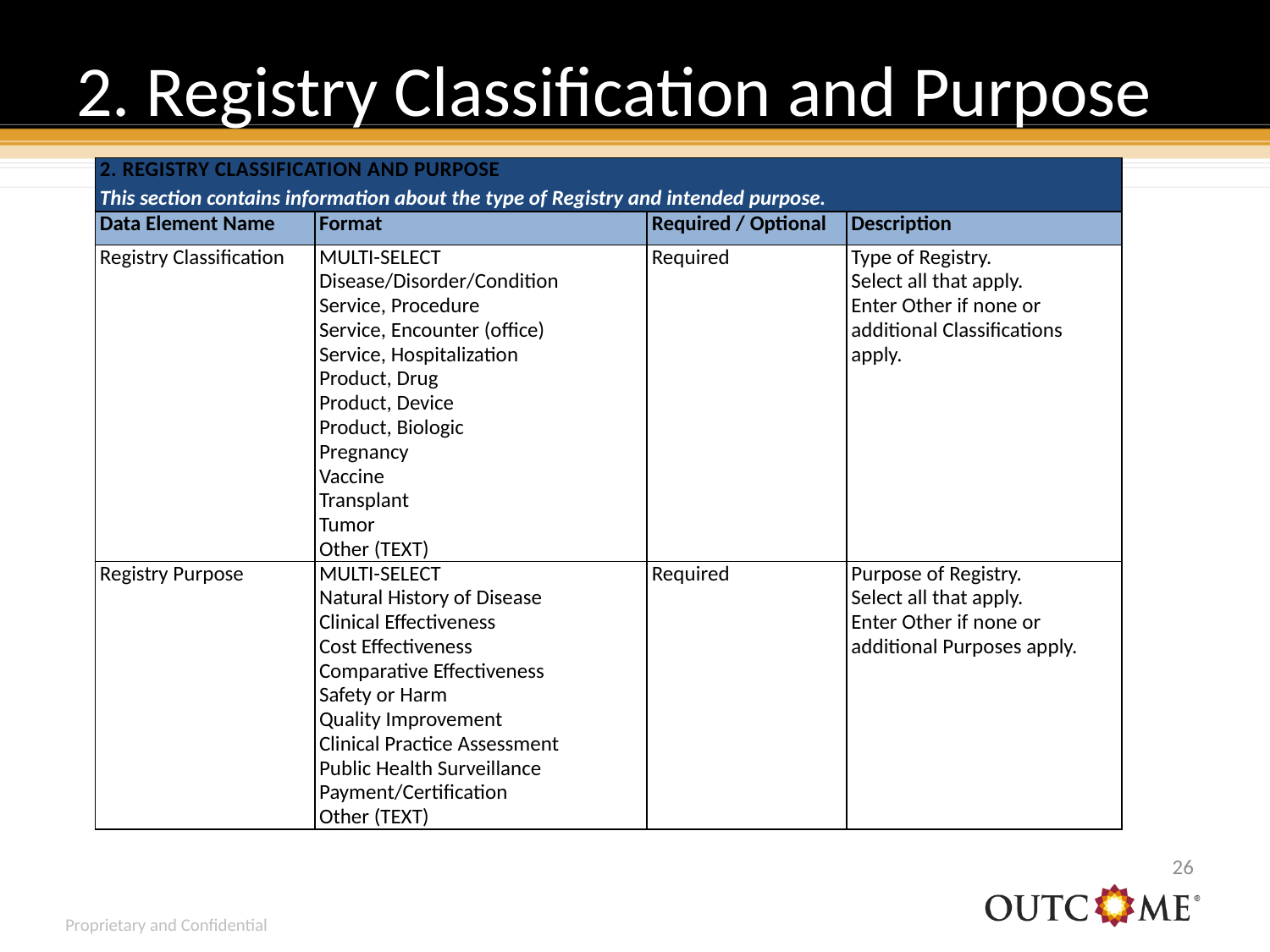

# 2. Registry Classification and Purpose
| 2. Registry Classification and Purpose This section contains information about the type of Registry and intended purpose. |  |  |  |
| --- | --- | --- | --- |
| Data Element Name | Format | Required / Optional | Description |
| Registry Classification | MULTI-SELECT Disease/Disorder/Condition Service, Procedure Service, Encounter (office) Service, Hospitalization Product, Drug Product, Device Product, Biologic Pregnancy Vaccine Transplant Tumor Other (TEXT) | Required | Type of Registry. Select all that apply. Enter Other if none or additional Classifications apply. |
| Registry Purpose | MULTI-SELECT Natural History of Disease Clinical Effectiveness Cost Effectiveness Comparative Effectiveness Safety or Harm Quality Improvement Clinical Practice Assessment Public Health Surveillance Payment/Certification Other (TEXT) | Required | Purpose of Registry. Select all that apply. Enter Other if none or additional Purposes apply. |
26